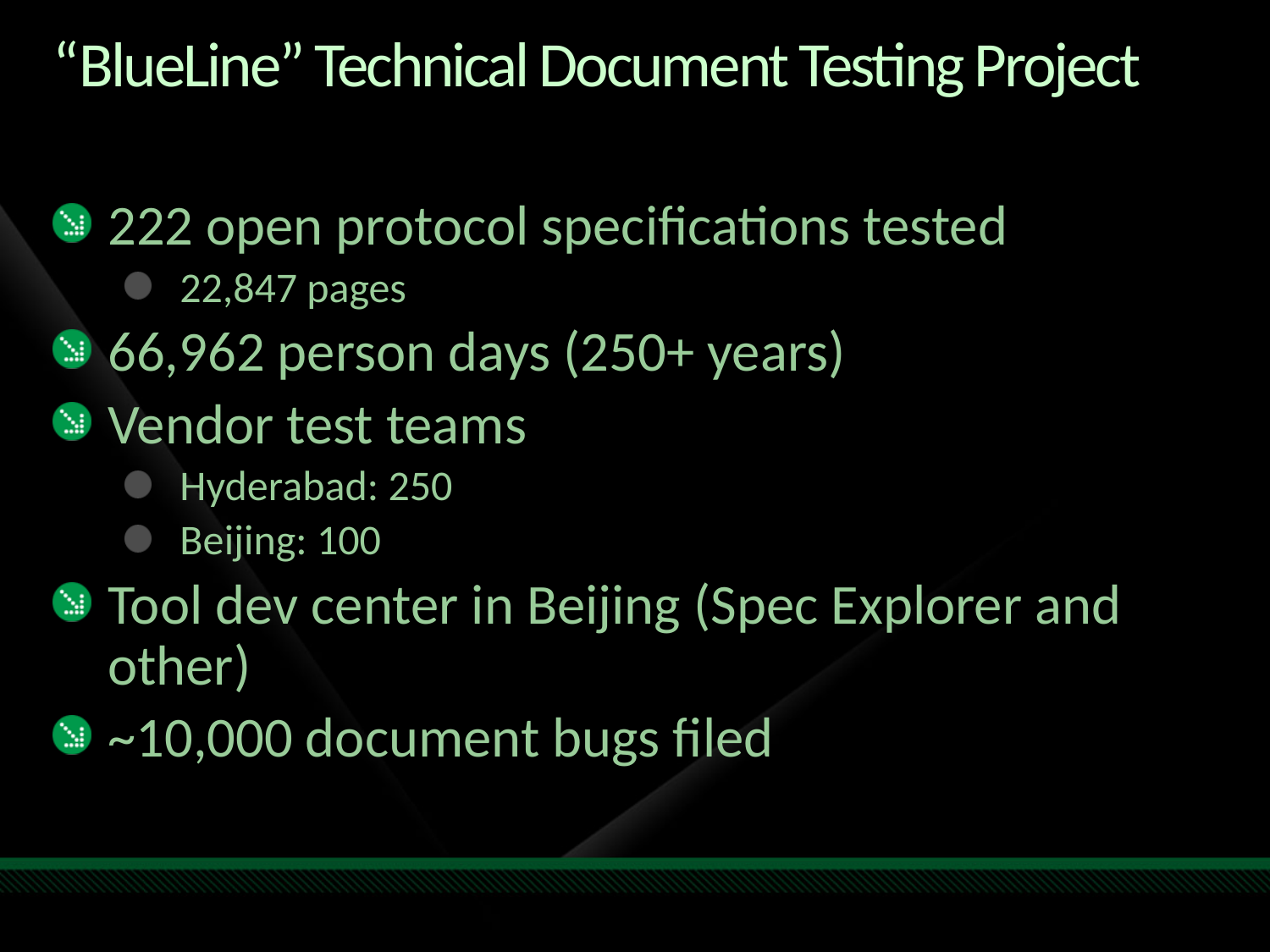

# “BlueLine” Technical Document Testing Project
222 open protocol specifications tested
22,847 pages
66,962 person days (250+ years)
Vendor test teams
Hyderabad: 250
Beijing: 100
Tool dev center in Beijing (Spec Explorer and other)
~10,000 document bugs filed